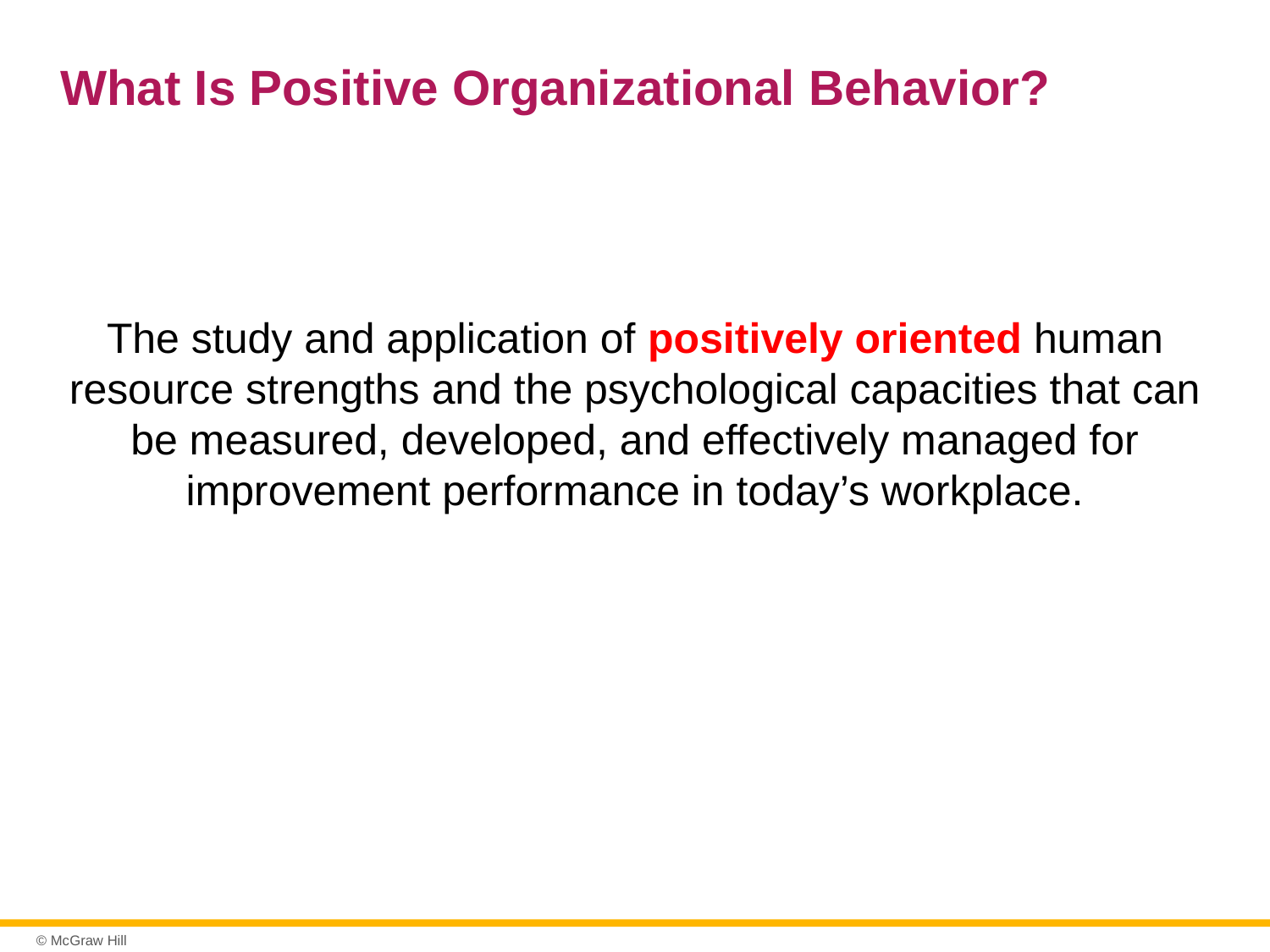

# What Is Positive Organizational Behavior?
The study and application of positively oriented human resource strengths and the psychological capacities that can be measured, developed, and effectively managed for improvement performance in today’s workplace.